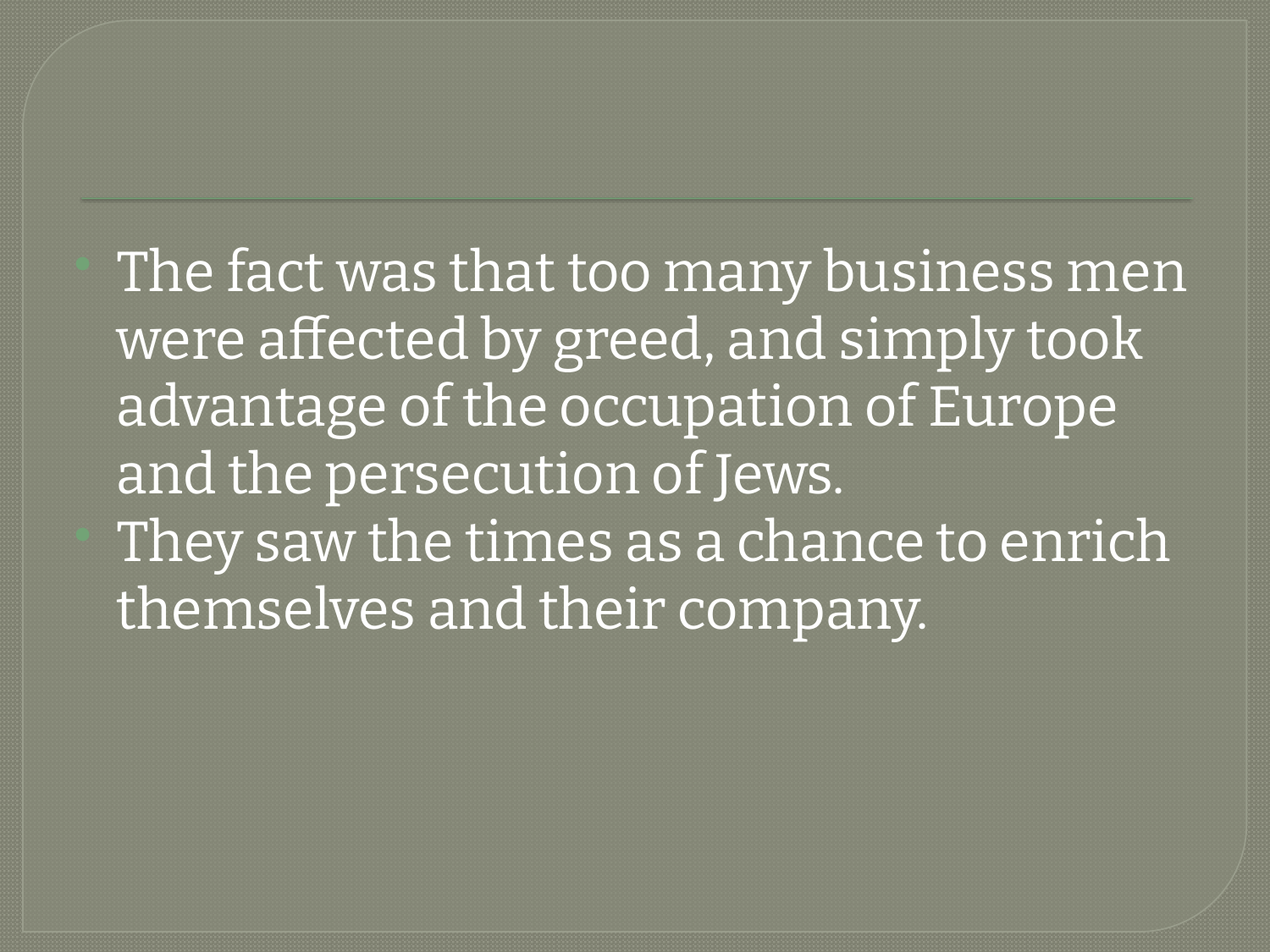

#
The fact was that too many business men were affected by greed, and simply took advantage of the occupation of Europe and the persecution of Jews.
They saw the times as a chance to enrich themselves and their company.